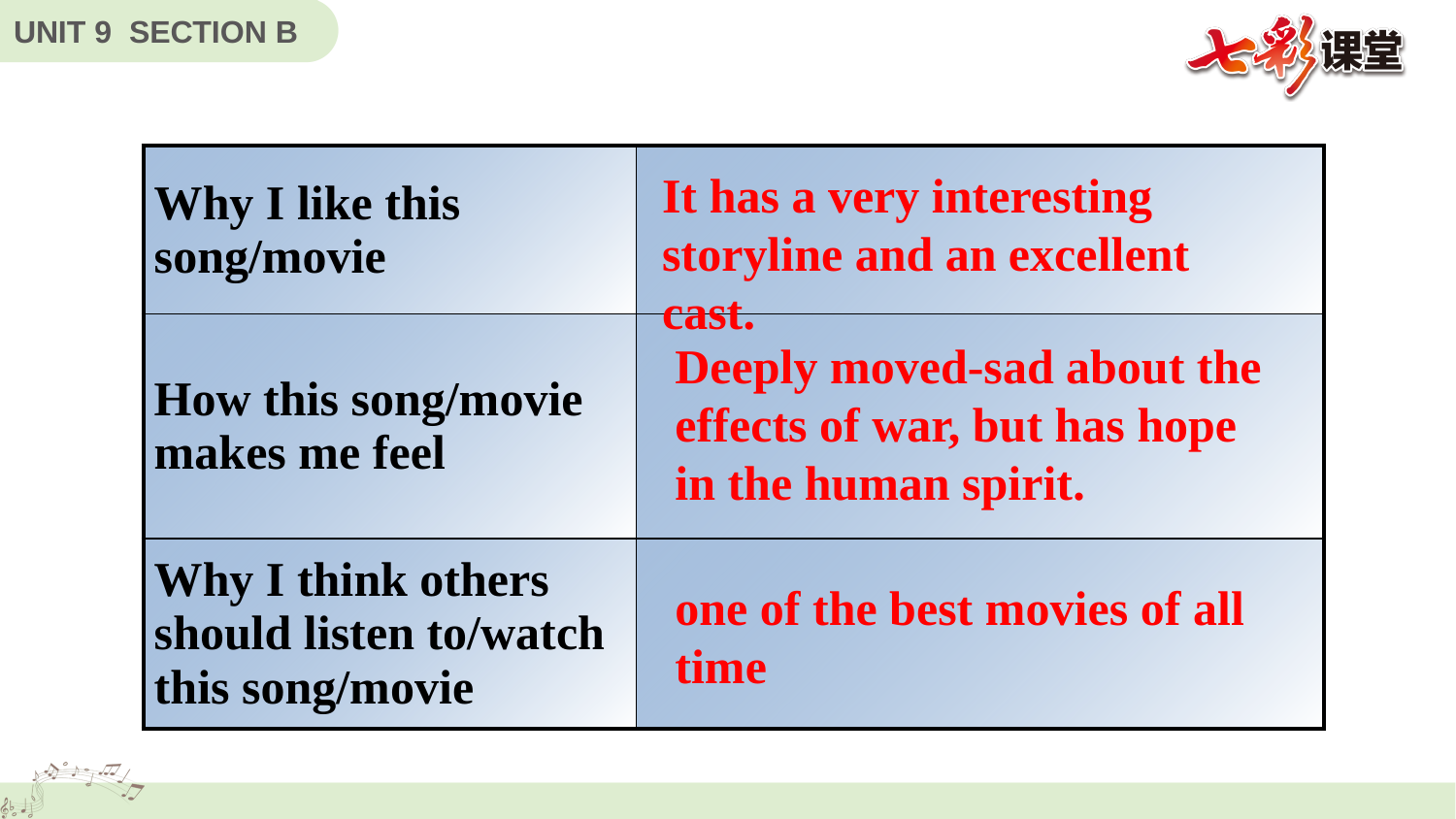

| Why I like this song/movie |  |
| --- | --- |
| How this song/movie makes me feel |  |
| Why I think others should listen to/watch this song/movie |  |
It has a very interesting storyline and an excellent cast.
Deeply moved-sad about the effects of war, but has hope in the human spirit.
one of the best movies of all time